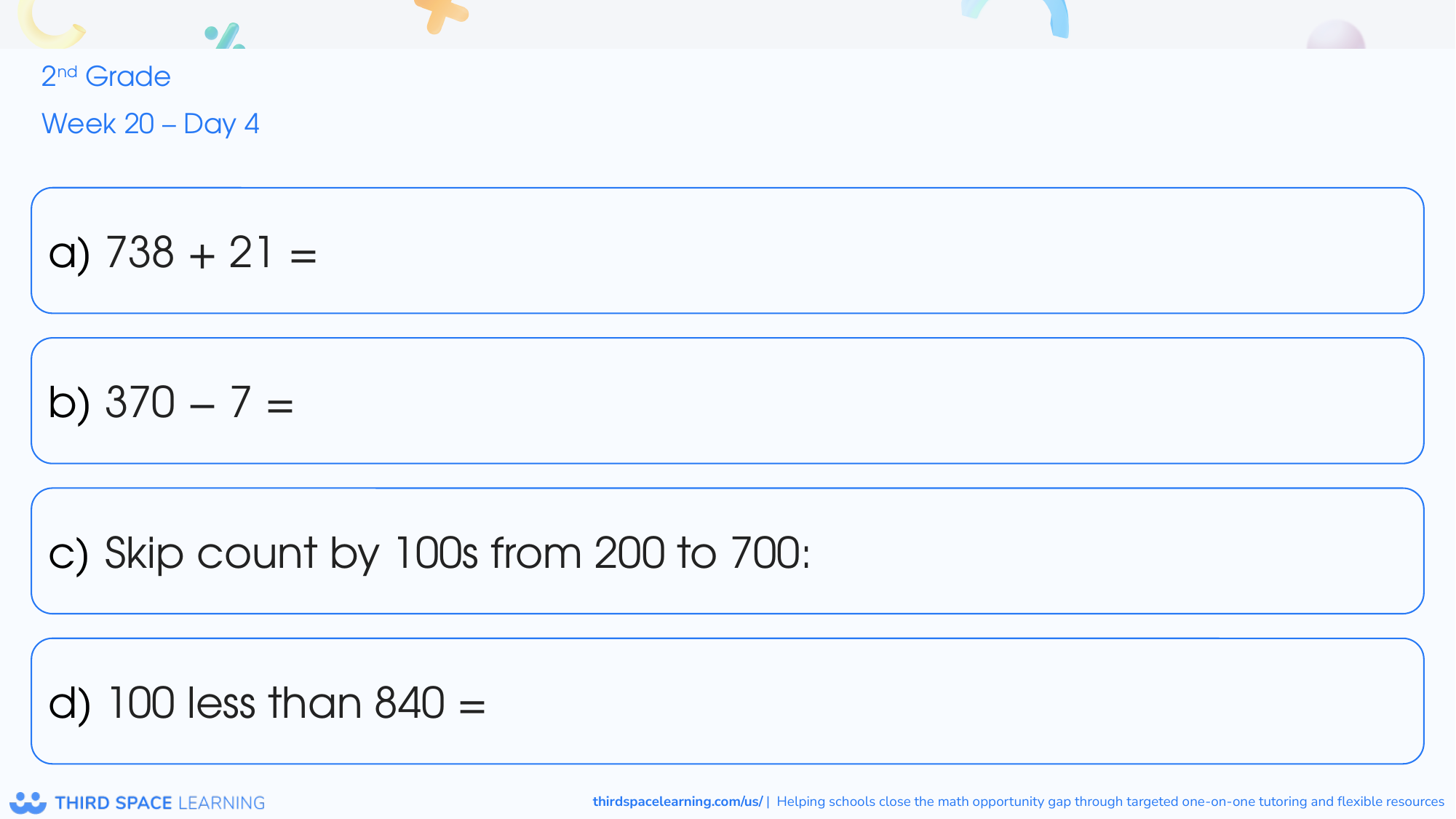

2nd Grade
Week 20 – Day 4
738 + 21 =
370 − 7 =
Skip count by 100s from 200 to 700:
100 less than 840 =